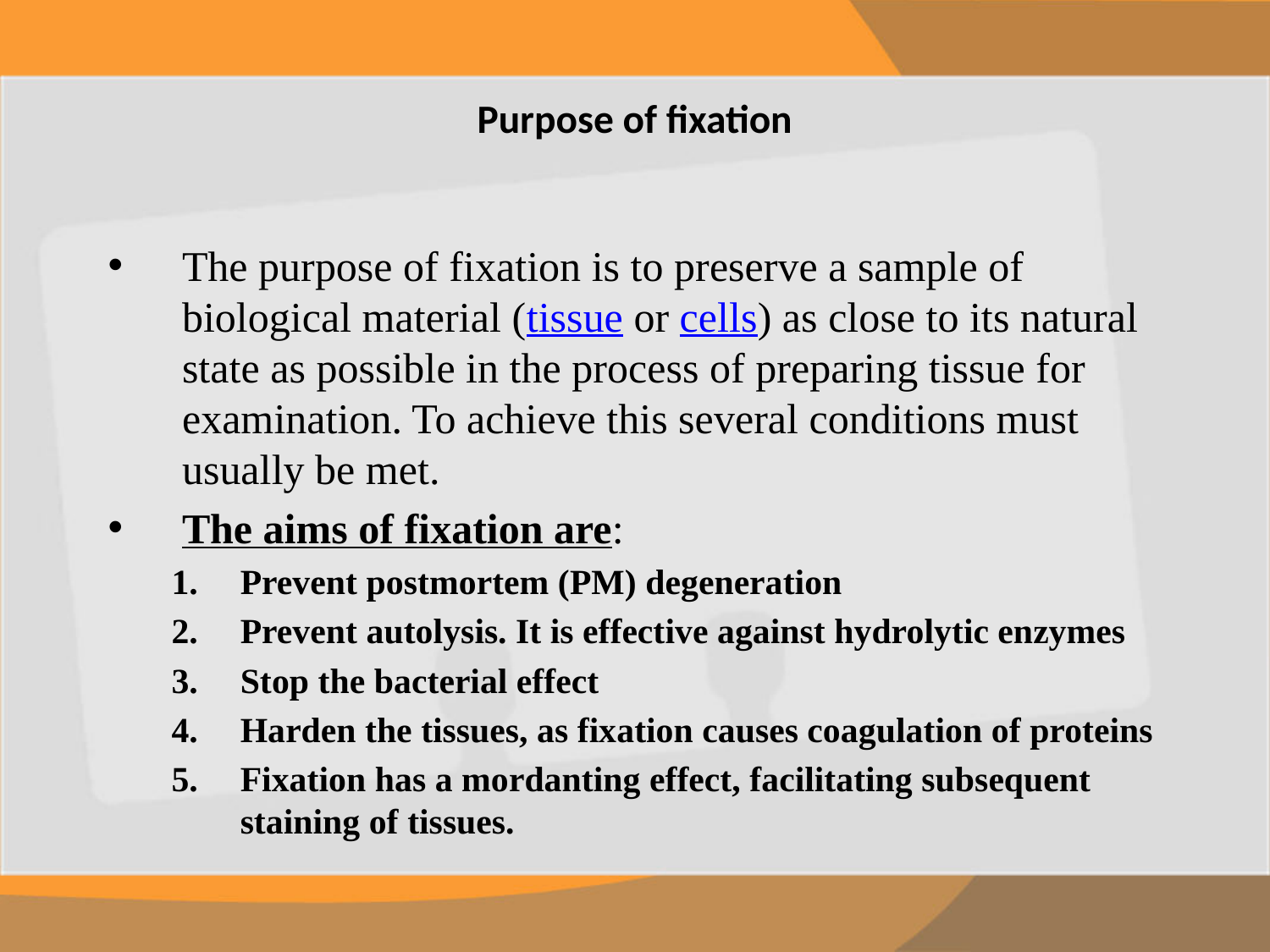

# Purpose of fixation
The purpose of fixation is to preserve a sample of biological material (tissue or cells) as close to its natural state as possible in the process of preparing tissue for examination. To achieve this several conditions must usually be met.
The aims of fixation are:
Prevent postmortem (PM) degeneration
Prevent autolysis. It is effective against hydrolytic enzymes
Stop the bacterial effect
Harden the tissues, as fixation causes coagulation of proteins
Fixation has a mordanting effect, facilitating subsequent staining of tissues.